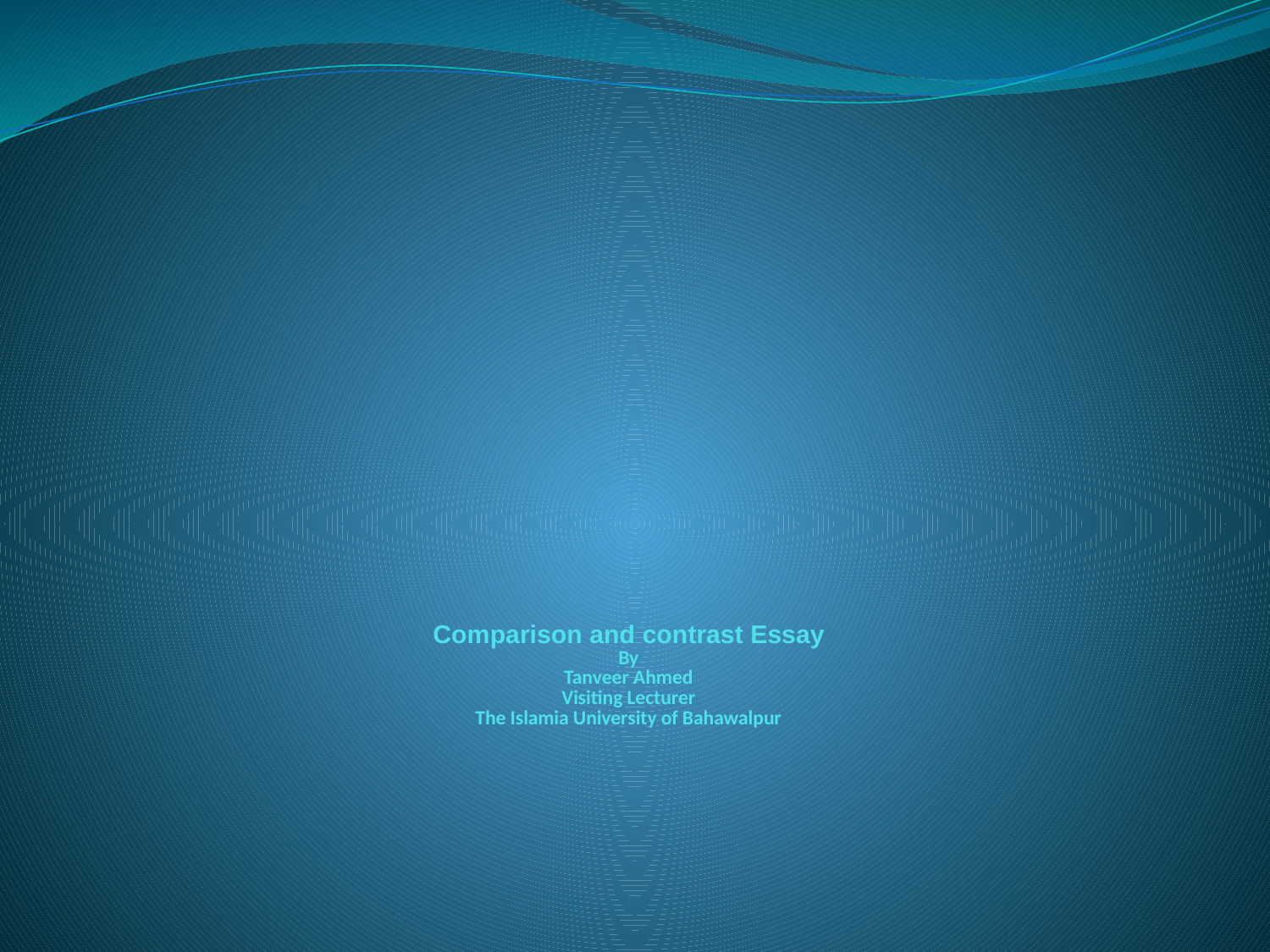

# Comparison and contrast Essay By Tanveer Ahmed Visiting Lecturer The Islamia University of Bahawalpur